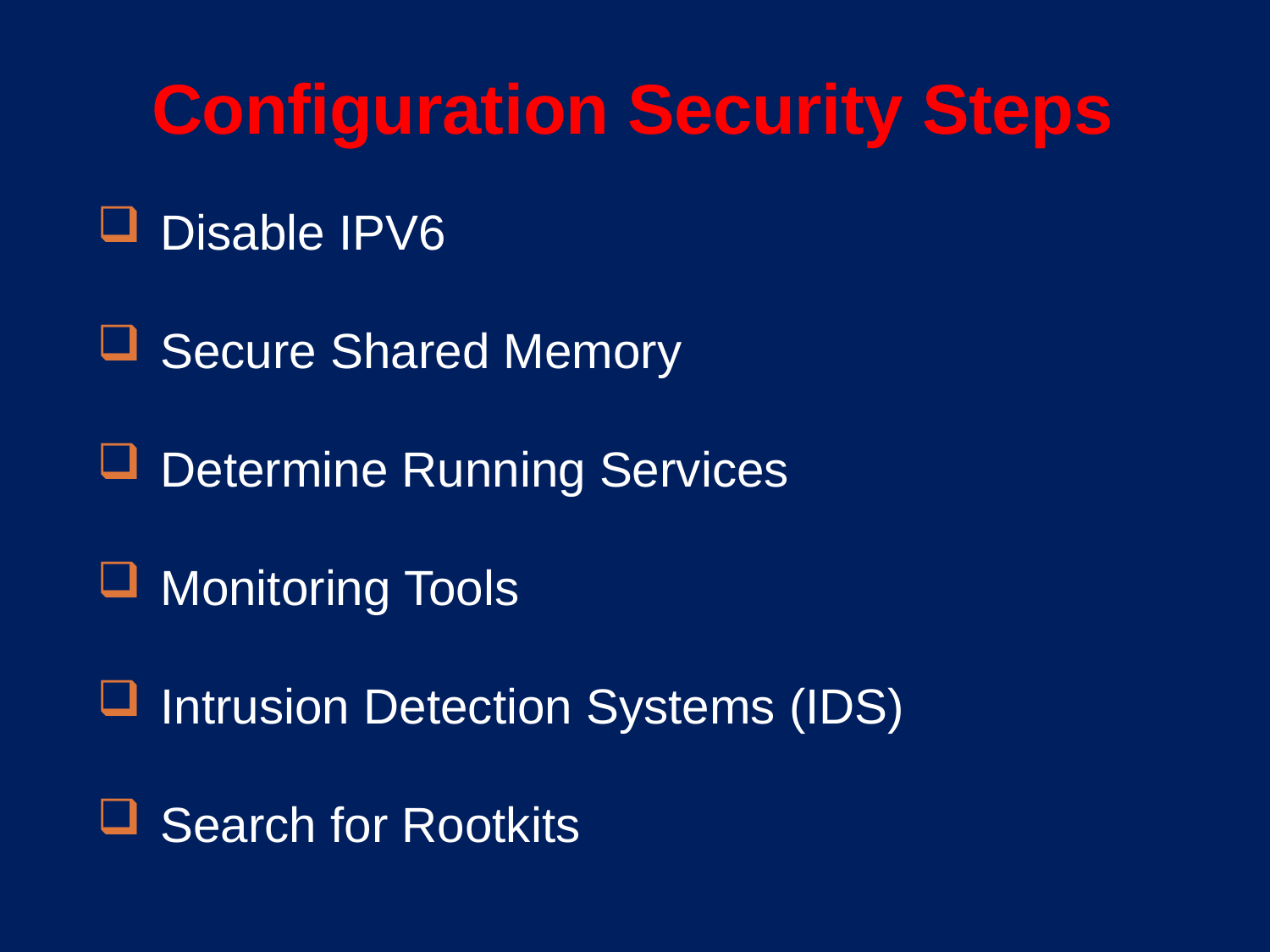

Configuration Security Steps
Disable IPV6

Secure Shared Memory

Determine Running Services

Monitoring Tools

Intrusion Detection Systems (IDS)

Search for Rootkits